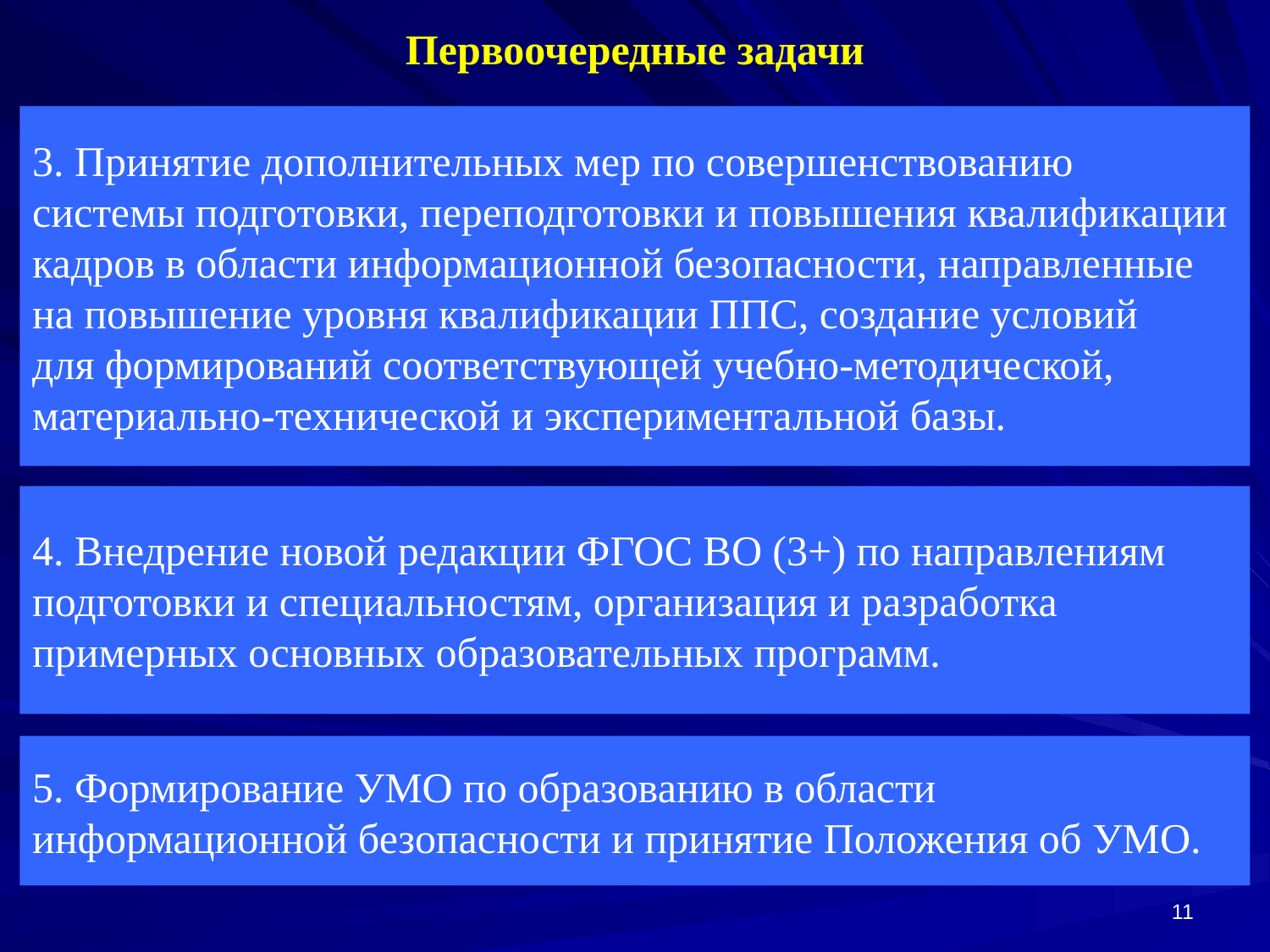

Первоочередные задачи
3. Принятие дополнительных мер по совершенствованию
системы подготовки, переподготовки и повышения квалификации
кадров в области информационной безопасности, направленные
на повышение уровня квалификации ППС, создание условий
для формирований соответствующей учебно-методической,
материально-технической и экспериментальной базы.
4. Внедрение новой редакции ФГОС ВО (3+) по направлениям
подготовки и специальностям, организация и разработка
примерных основных образовательных программ.
5. Формирование УМО по образованию в области
информационной безопасности и принятие Положения об УМО.
11